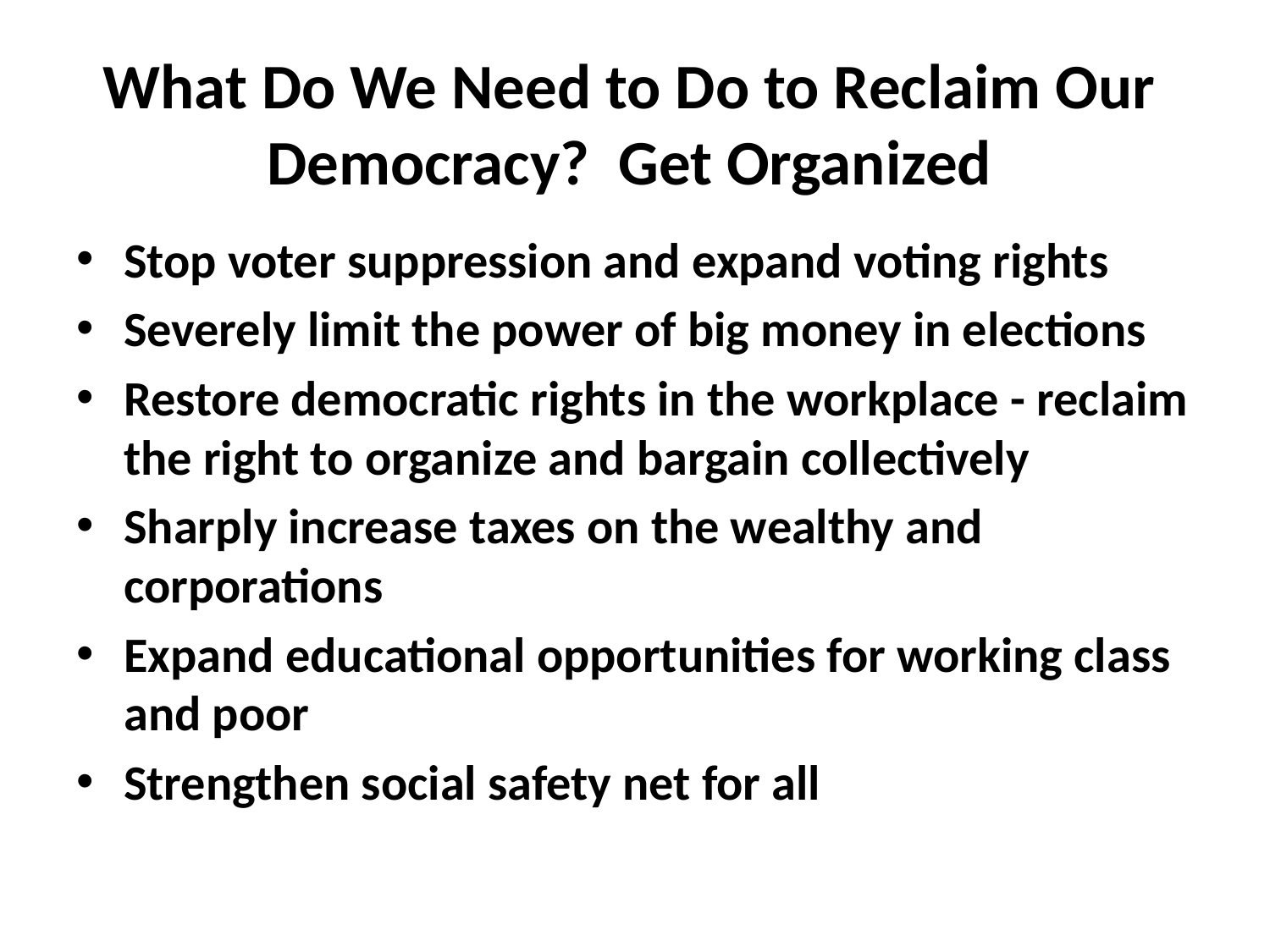

# What Do We Need to Do to Reclaim Our Democracy?  Get Organized
Stop voter suppression and expand voting rights
Severely limit the power of big money in elections
Restore democratic rights in the workplace - reclaim the right to organize and bargain collectively
Sharply increase taxes on the wealthy and corporations
Expand educational opportunities for working class and poor
Strengthen social safety net for all